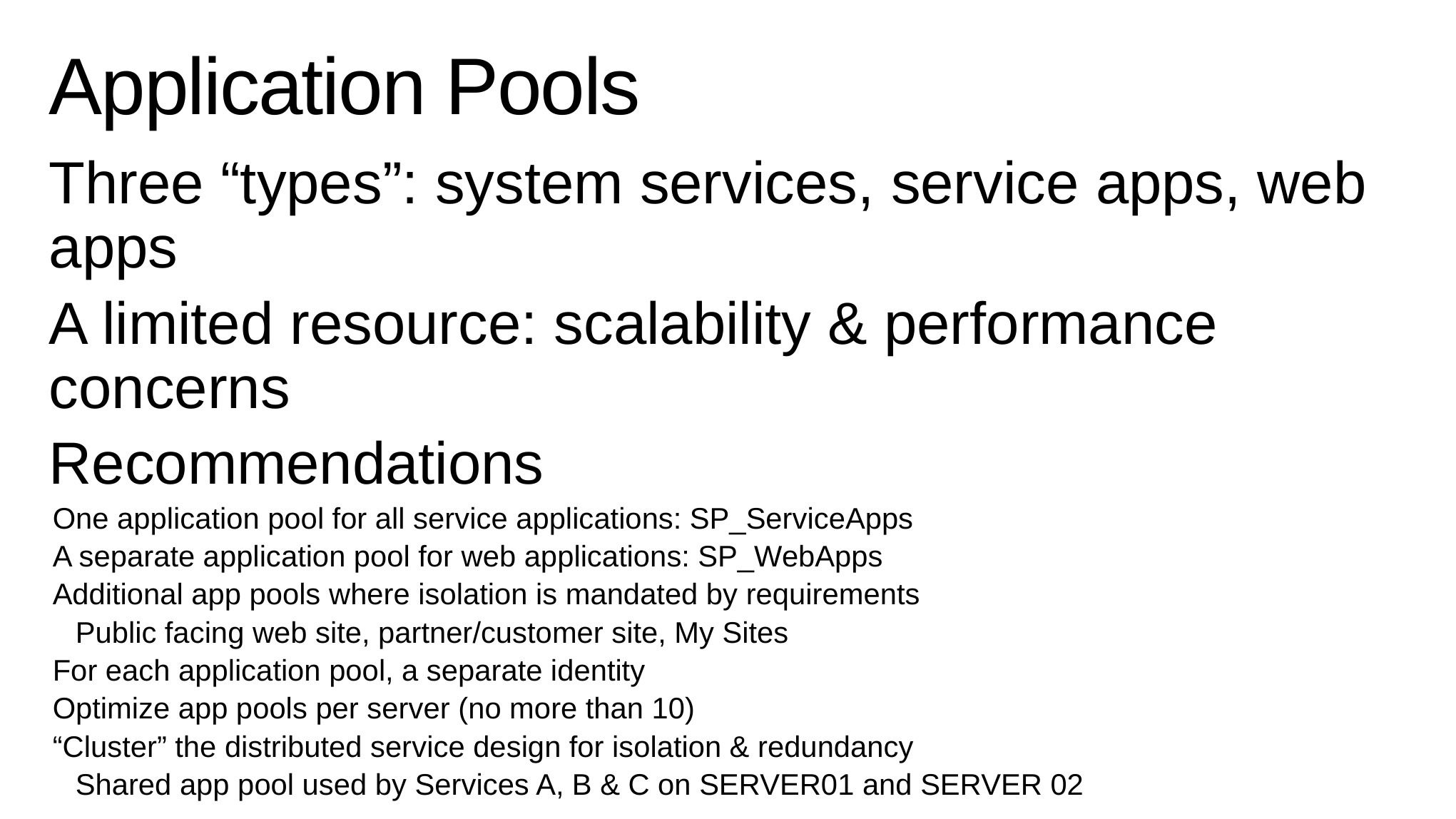

# Application Pools
Three “types”: system services, service apps, web apps
A limited resource: scalability & performance concerns
Recommendations
One application pool for all service applications: SP_ServiceApps
A separate application pool for web applications: SP_WebApps
Additional app pools where isolation is mandated by requirements
Public facing web site, partner/customer site, My Sites
For each application pool, a separate identity
Optimize app pools per server (no more than 10)
“Cluster” the distributed service design for isolation & redundancy
Shared app pool used by Services A, B & C on SERVER01 and SERVER 02